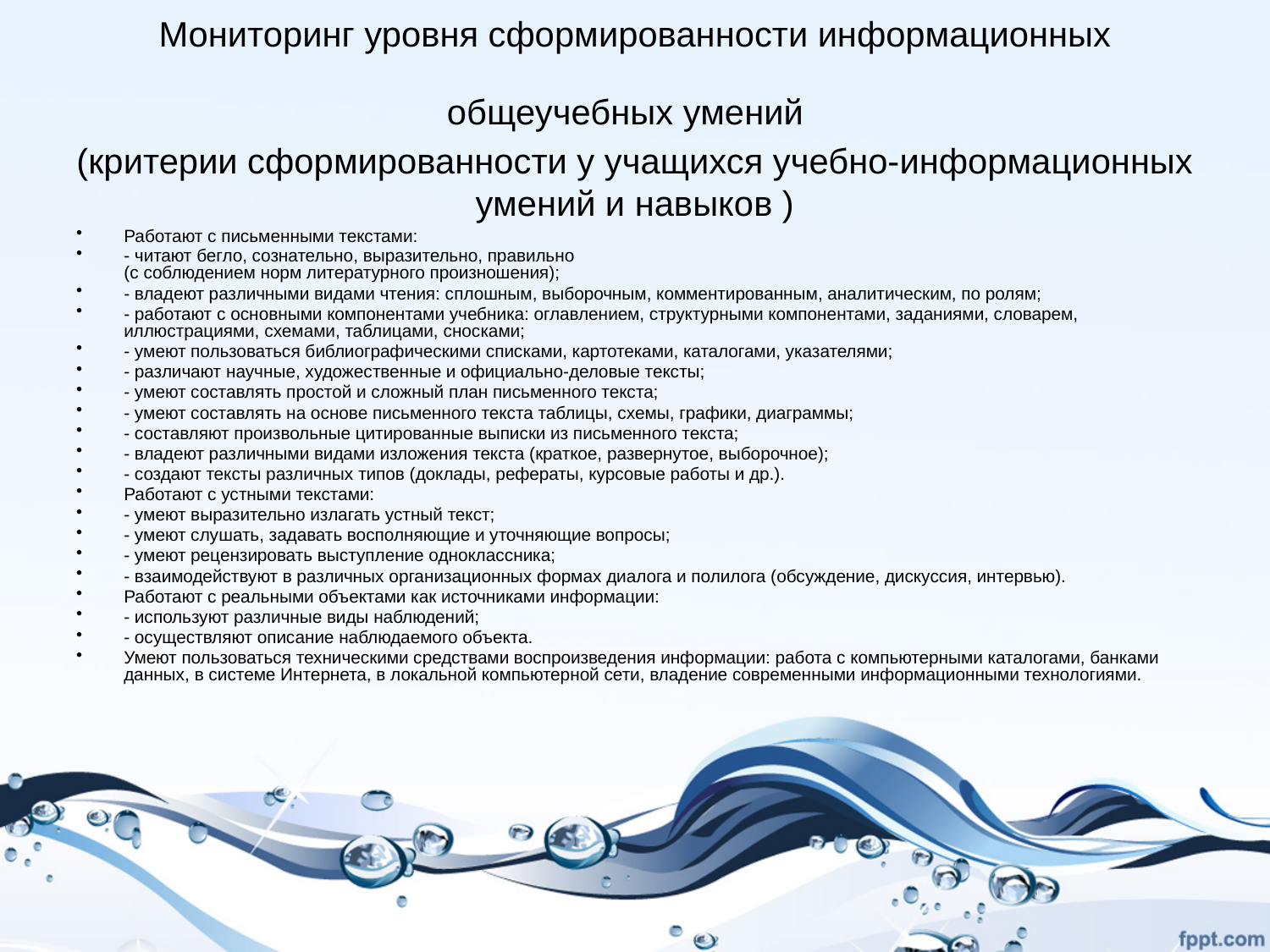

# Мониторинг уровня сформированности информационных общеучебных умений (критерии сформированности у учащихся учебно-информационных умений и навыков )
Работают с письменными текстами:
- читают бегло, сознательно, выразительно, правильно
(с соблюдением норм литературного произношения);
- владеют различными видами чтения: сплошным, выборочным, комментированным, аналитическим, по ролям;
- работают с основными компонентами учебника: оглавлением, структурными компонентами, заданиями, словарем, иллюстрациями, схемами, таблицами, сносками;
- умеют пользоваться библиографическими списками, картотеками, каталогами, указателями;
- различают научные, художественные и официально-деловые тексты;
- умеют составлять простой и сложный план письменного текста;
- умеют составлять на основе письменного текста таблицы, схемы, графики, диаграммы;
- составляют произвольные цитированные выписки из письменного текста;
- владеют различными видами изложения текста (краткое, развернутое, выборочное);
- создают тексты различных типов (доклады, рефераты, курсовые работы и др.).
Работают с устными текстами:
- умеют выразительно излагать устный текст;
- умеют слушать, задавать восполняющие и уточняющие вопросы;
- умеют рецензировать выступление одноклассника;
- взаимодействуют в различных организационных формах диалога и полилога (обсуждение, дискуссия, интервью).
Работают с реальными объектами как источниками информации:
- используют различные виды наблюдений;
- осуществляют описание наблюдаемого объекта.
Умеют пользоваться техническими средствами воспроизведения информации: работа с компьютерными каталогами, банками данных, в системе Интернета, в локальной компьютерной сети, владение современными информационными технологиями.